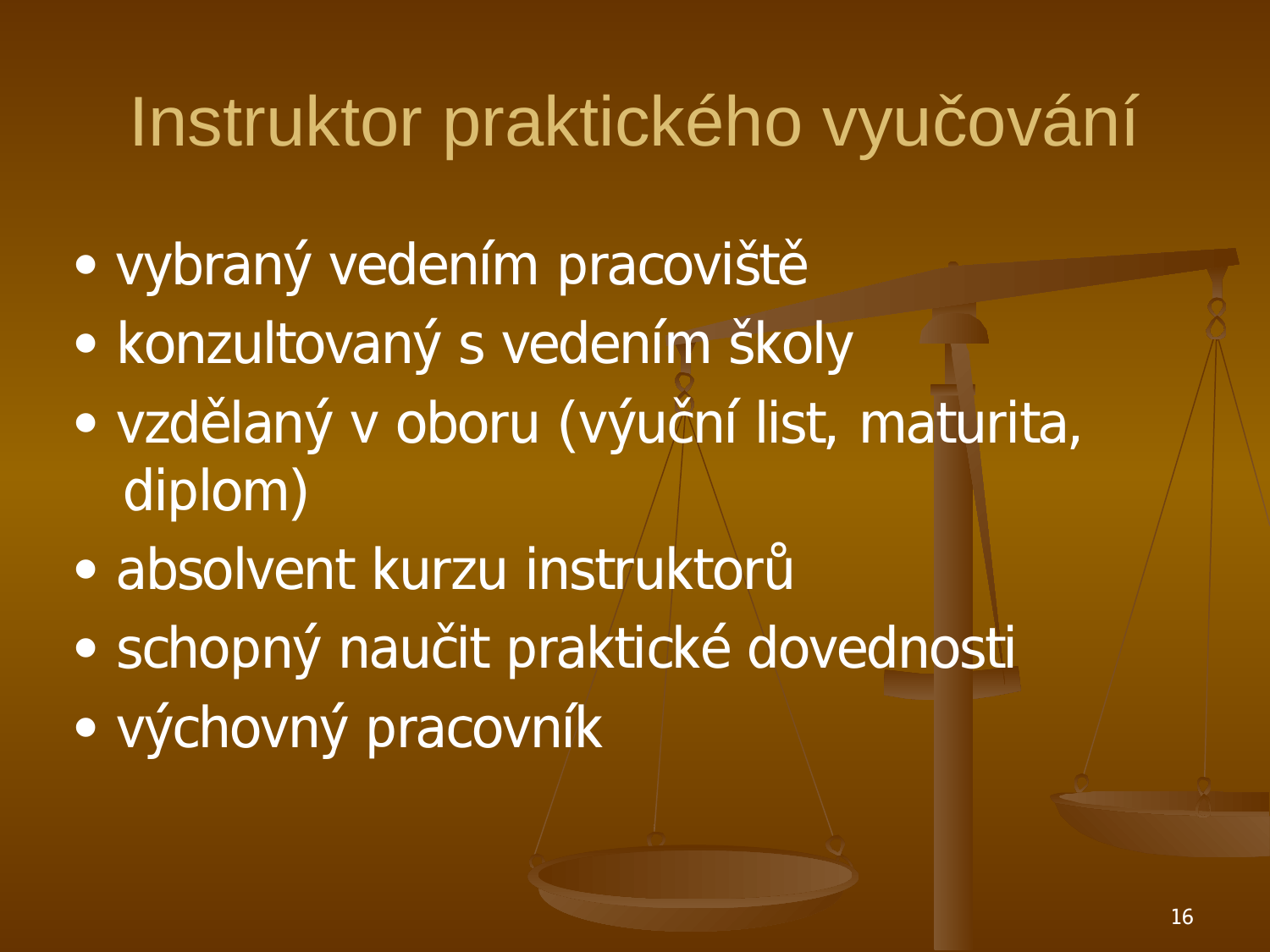

# Instruktor praktického vyučování
• vybraný vedením pracoviště
• konzultovaný s vedením školy
• vzdělaný v oboru (výuční list, maturita, diplom)
• absolvent kurzu instruktorů
• schopný naučit praktické dovednosti
• výchovný pracovník
16